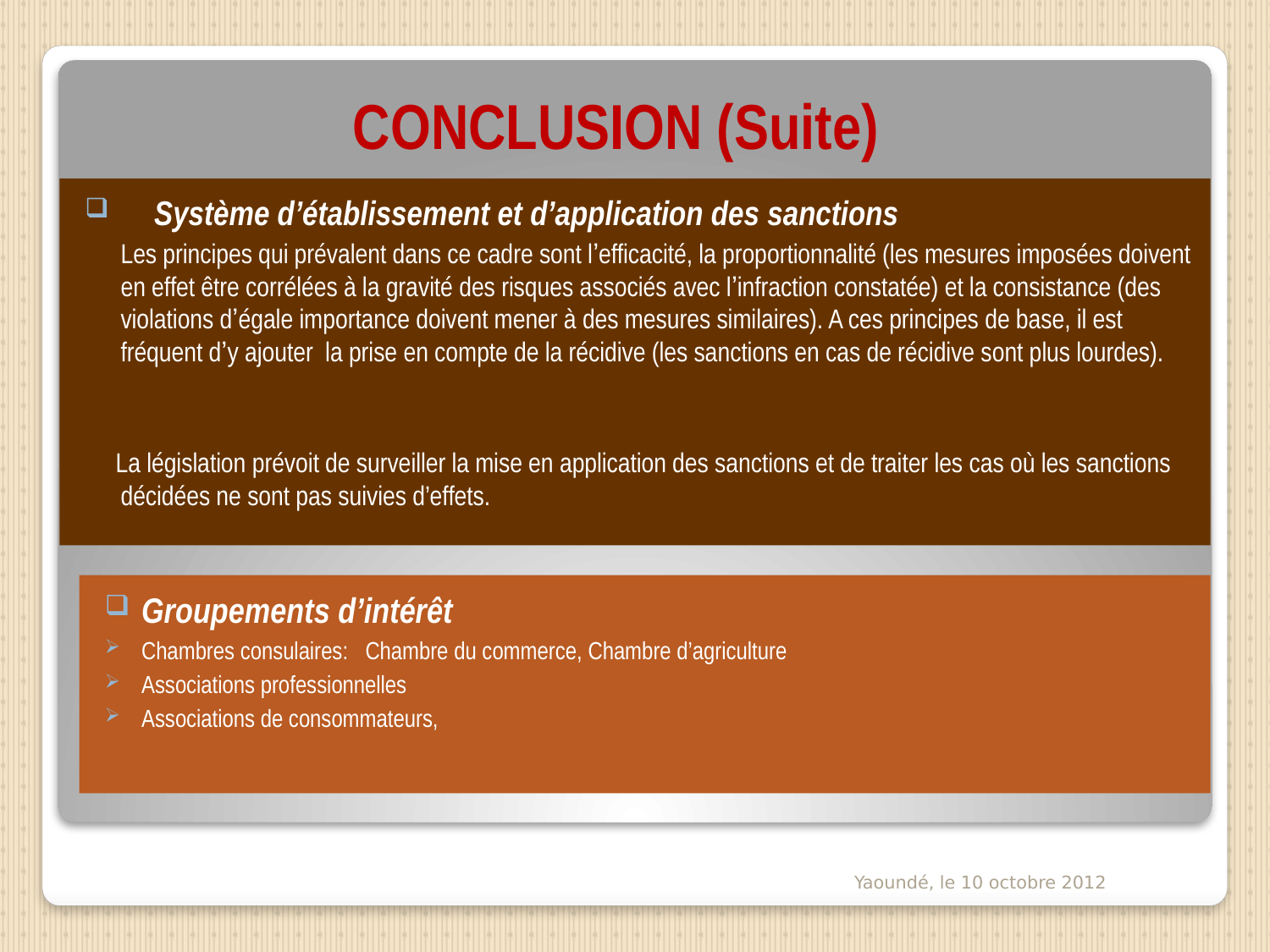

CONCLUSION (Suite)
Système d’établissement et d’application des sanctions
	Les principes qui prévalent dans ce cadre sont lʼefficacité, la proportionnalité (les mesures imposées doivent en effet être corrélées à la gravité des risques associés avec lʼinfraction constatée) et la consistance (des violations dʼégale importance doivent mener à des mesures similaires). A ces principes de base, il est fréquent dʼy ajouter  la prise en compte de la récidive (les sanctions en cas de récidive sont plus lourdes).

     La législation prévoit de surveiller la mise en application des sanctions et de traiter les cas où les sanctions décidées ne sont pas suivies d’effets.

Groupements d’intérêt
Chambres consulaires:   Chambre du commerce, Chambre d’agriculture
Associations professionnelles
Associations de consommateurs,
Yaoundé, le 10 octobre 2012